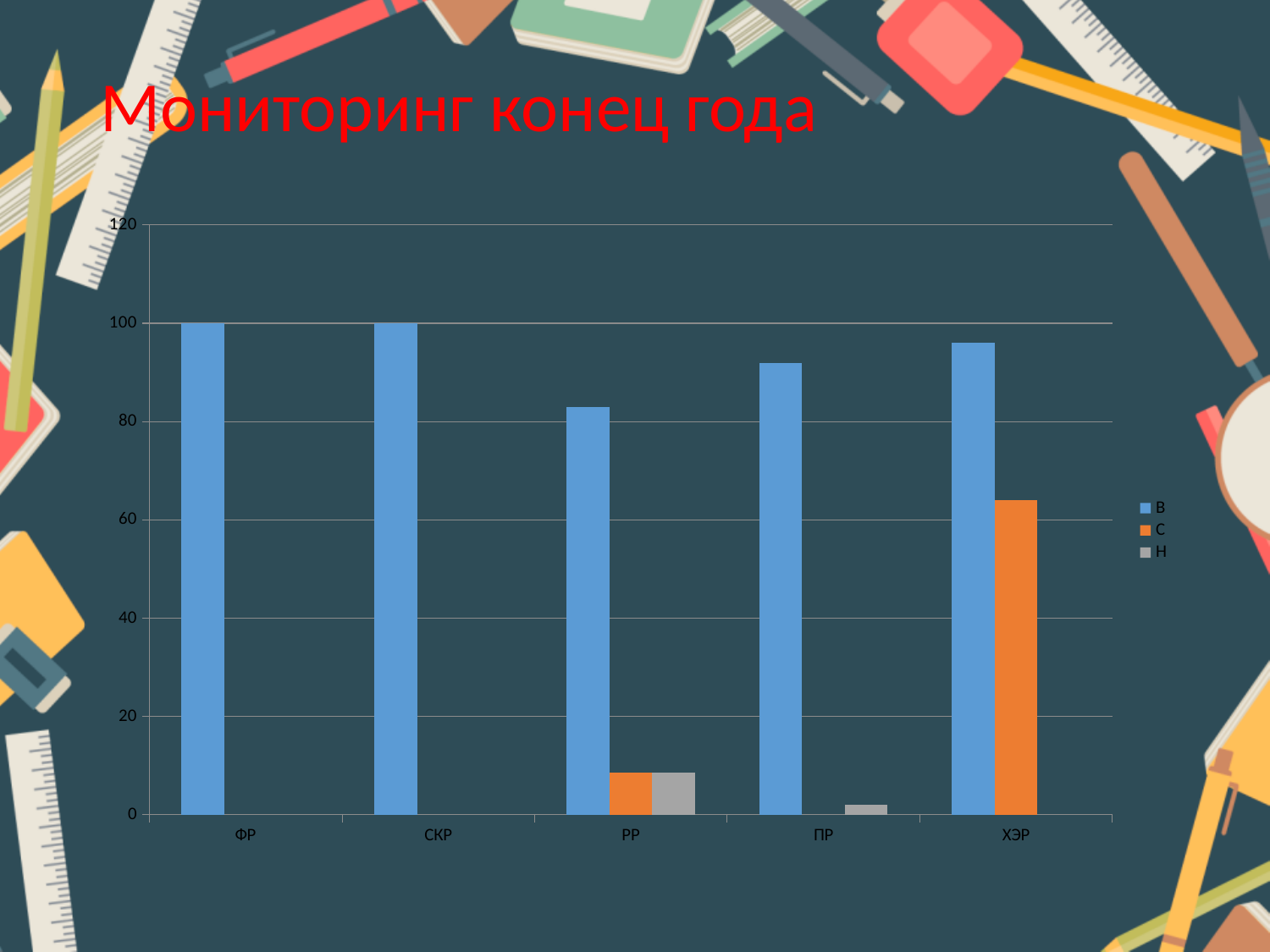

# Мониторинг конец года

### Chart

| Category | В | С | Н |
|---|---|---|---|
| ФР | 100.0 | None | None |
| СКР | 100.0 | None | None |
| РР | 83.0 | 8.5 | 8.5 |
| ПР | 92.0 | None | 2.0 |
| ХЭР | 96.0 | 64.0 | None |